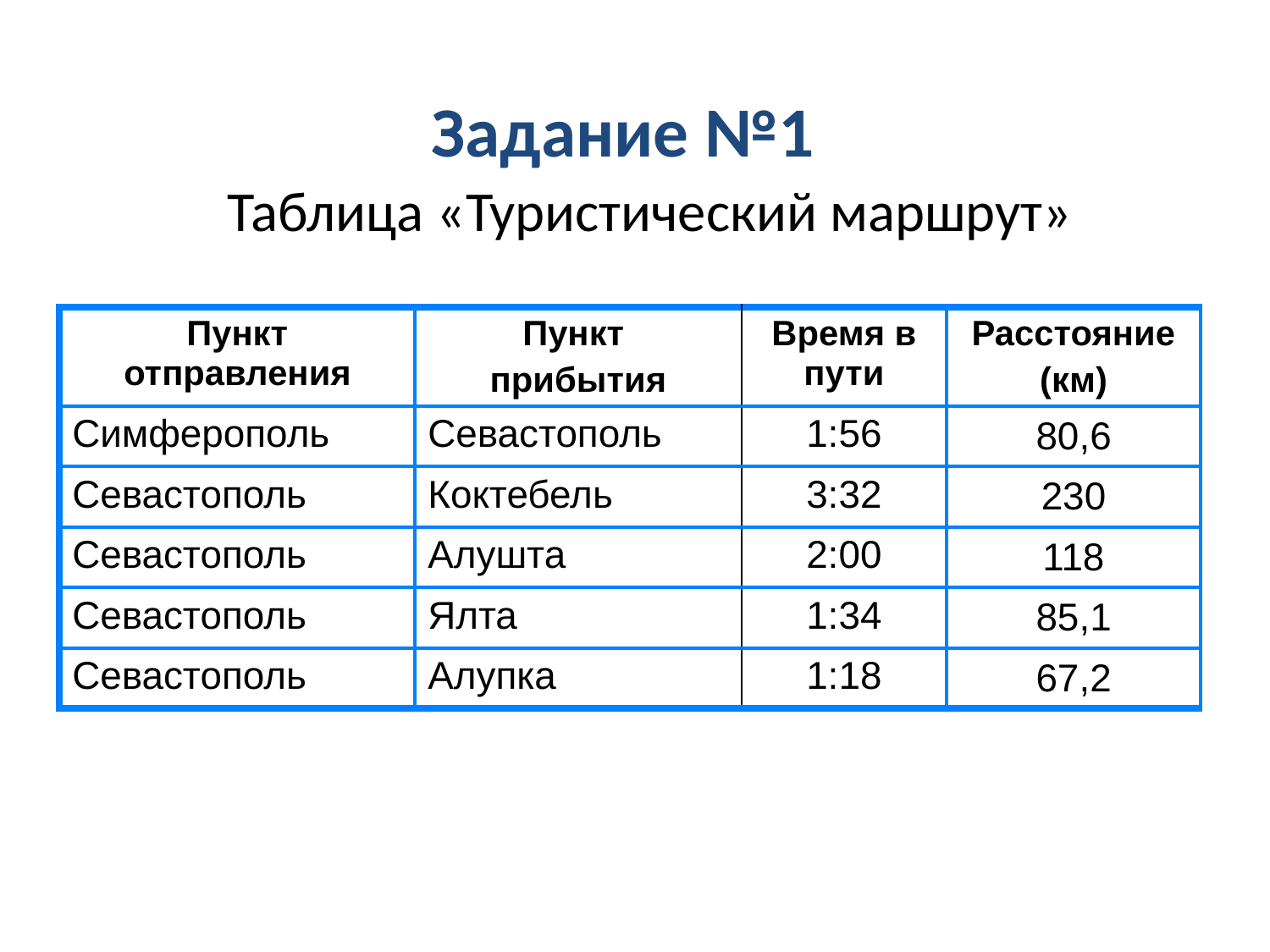

# Задание №1
Таблица «Туристический маршрут»
| Пункт отправления | Пункт прибытия | Время в пути | Расстояние (км) |
| --- | --- | --- | --- |
| Симферополь | Севастополь | 1:56 | 80,6 |
| Севастополь | Коктебель | 3:32 | 230 |
| Севастополь | Алушта | 2:00 | 118 |
| Севастополь | Ялта | 1:34 | 85,1 |
| Севастополь | Алупка | 1:18 | 67,2 |